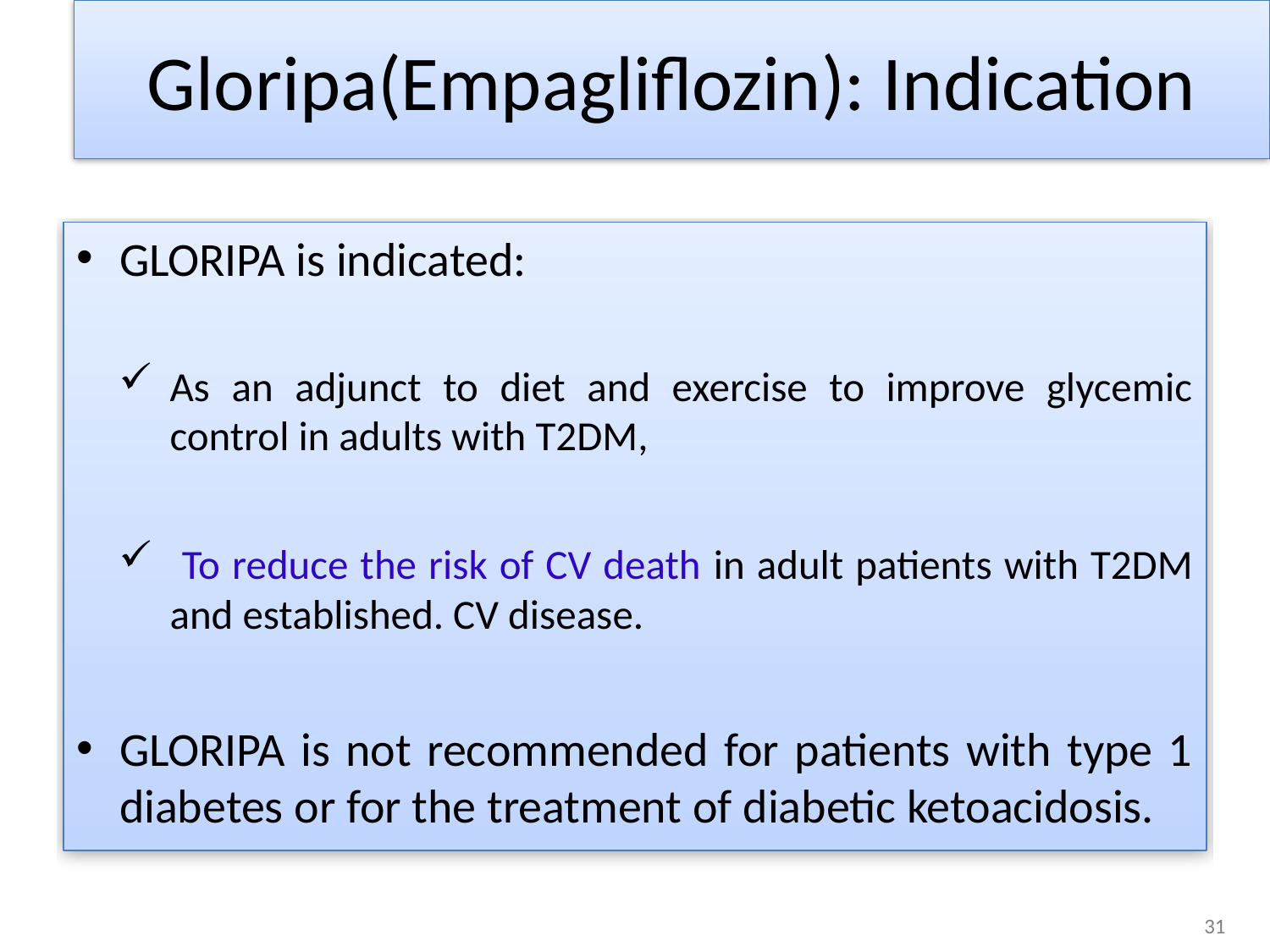

# Gloripa(Empagliflozin): Indication
GLORIPA is indicated:

As an adjunct to diet and exercise to improve glycemic control in adults with T2DM,

 To reduce the risk of CV death in adult patients with T2DM and established. CV disease.

GLORIPA is not recommended for patients with type 1 diabetes or for the treatment of diabetic ketoacidosis.

31